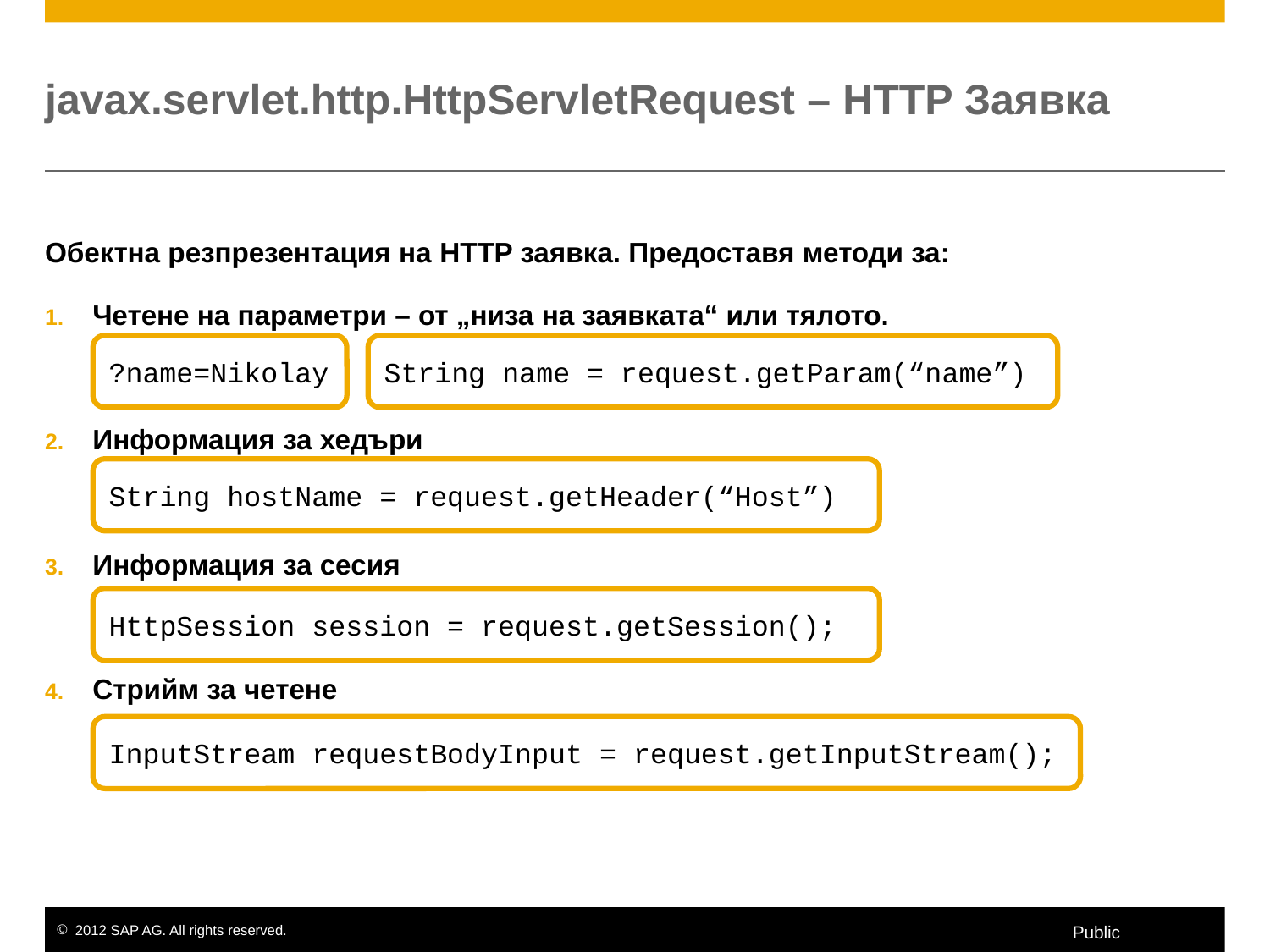

# javax.servlet.http.HttpServletRequest – HTTP Заявка
Обектна резпрезентация на HTTP заявка. Предоставя методи за:
Четене на параметри – от „низа на заявката“ или тялото.

Информация за хедъри

Информация за сесия

Стрийм за четене

?name=Nikolay
String name = request.getParam(“name”)
String hostName = request.getHeader(“Host”)
HttpSession session = request.getSession();
InputStream requestBodyInput = request.getInputStream();